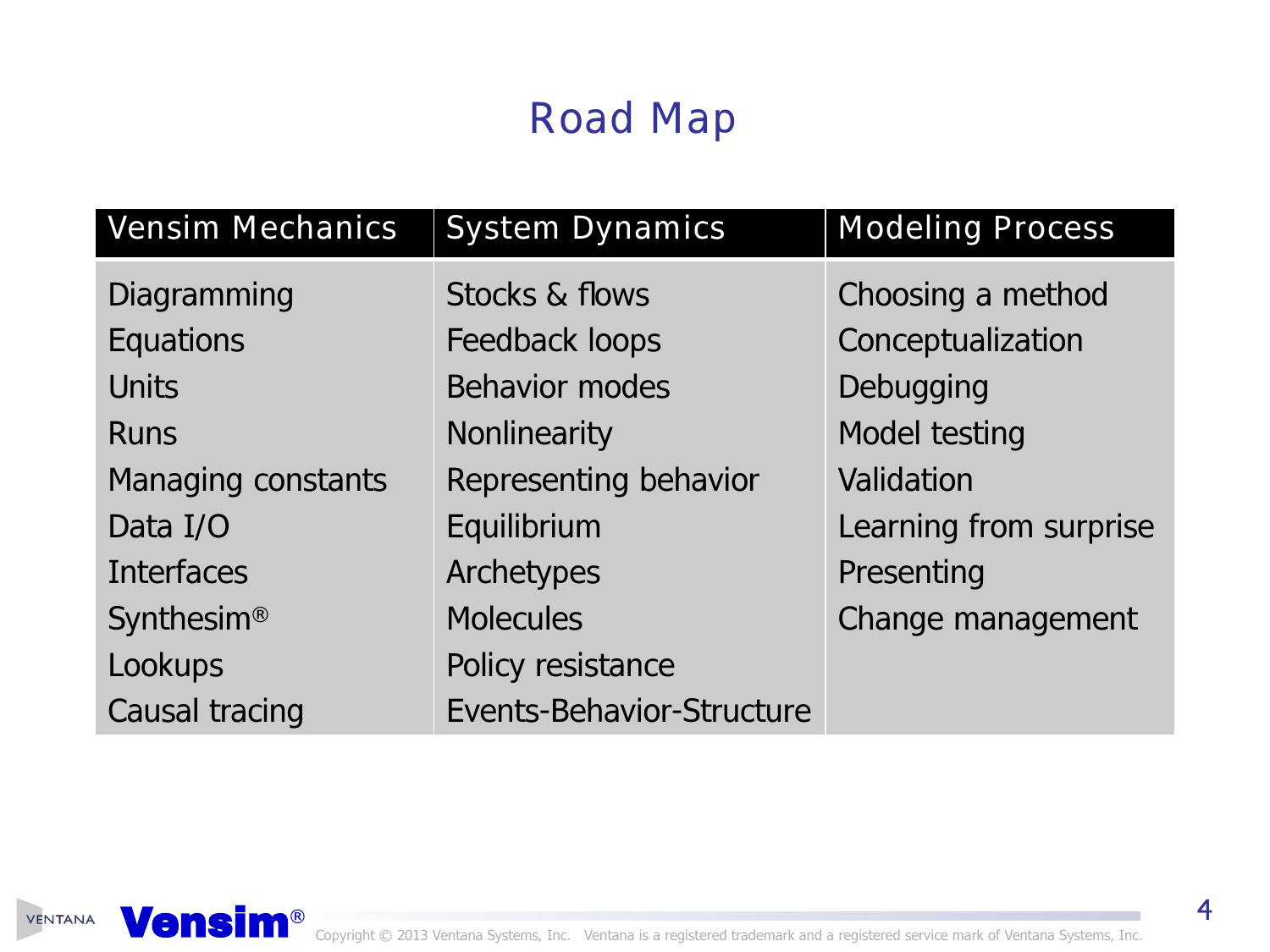

# Road Map
| Vensim Mechanics | System Dynamics | Modeling Process |
| --- | --- | --- |
| Diagramming Equations Units Runs Managing constants Data I/O Interfaces Synthesim® Lookups Causal tracing | Stocks & flows Feedback loops Behavior modes Nonlinearity Representing behavior Equilibrium Archetypes Molecules Policy resistance Events-Behavior-Structure | Choosing a method Conceptualization Debugging Model testing Validation Learning from surprise Presenting Change management |